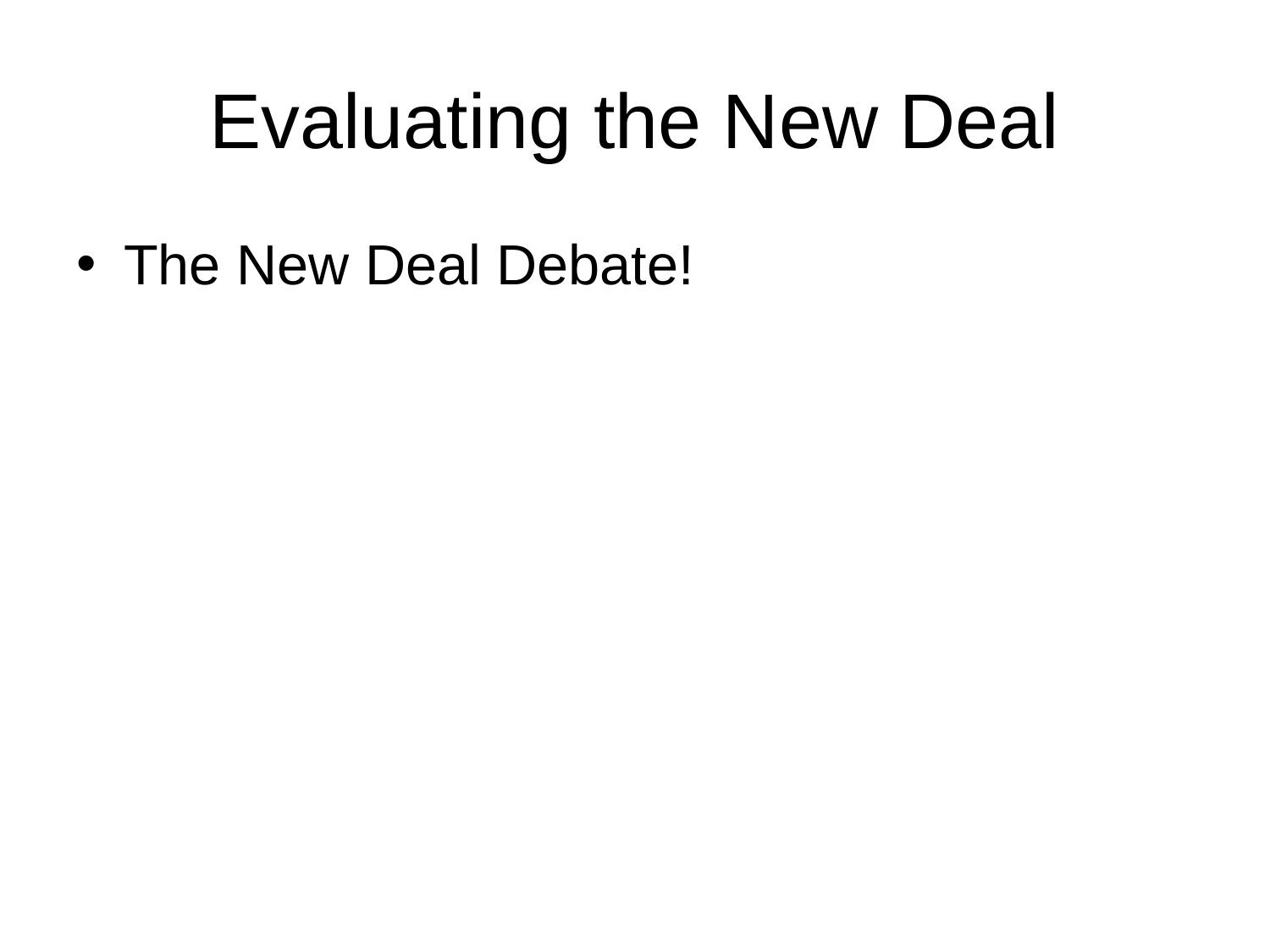

# Evaluating the New Deal
The New Deal Debate!